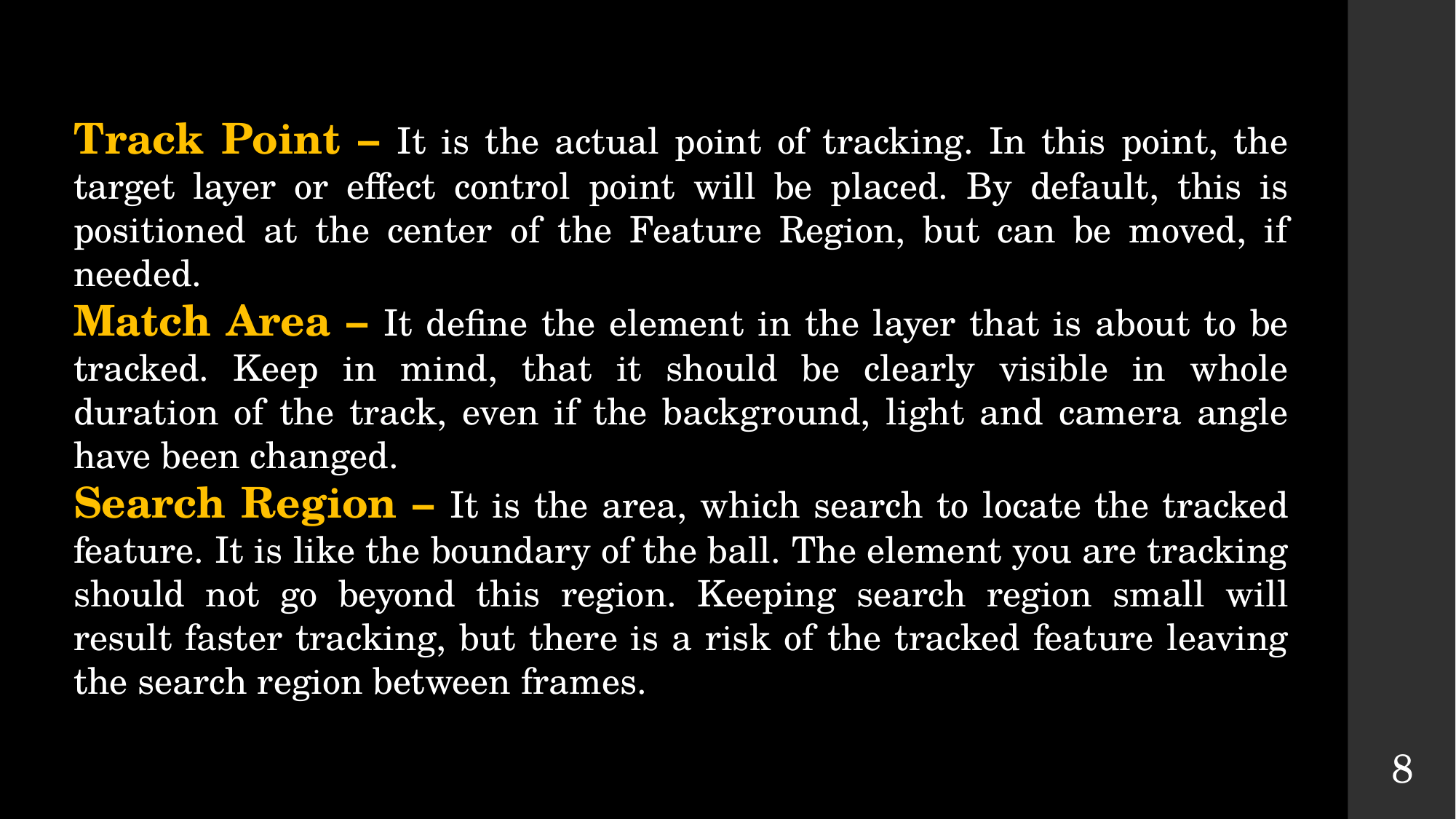

Track Point – It is the actual point of tracking. In this point, the target layer or effect control point will be placed. By default, this is positioned at the center of the Feature Region, but can be moved, if needed.
Match Area – It define the element in the layer that is about to be tracked. Keep in mind, that it should be clearly visible in whole duration of the track, even if the background, light and camera angle have been changed.
Search Region – It is the area, which search to locate the tracked feature. It is like the boundary of the ball. The element you are tracking should not go beyond this region. Keeping search region small will result faster tracking, but there is a risk of the tracked feature leaving the search region between frames.
8